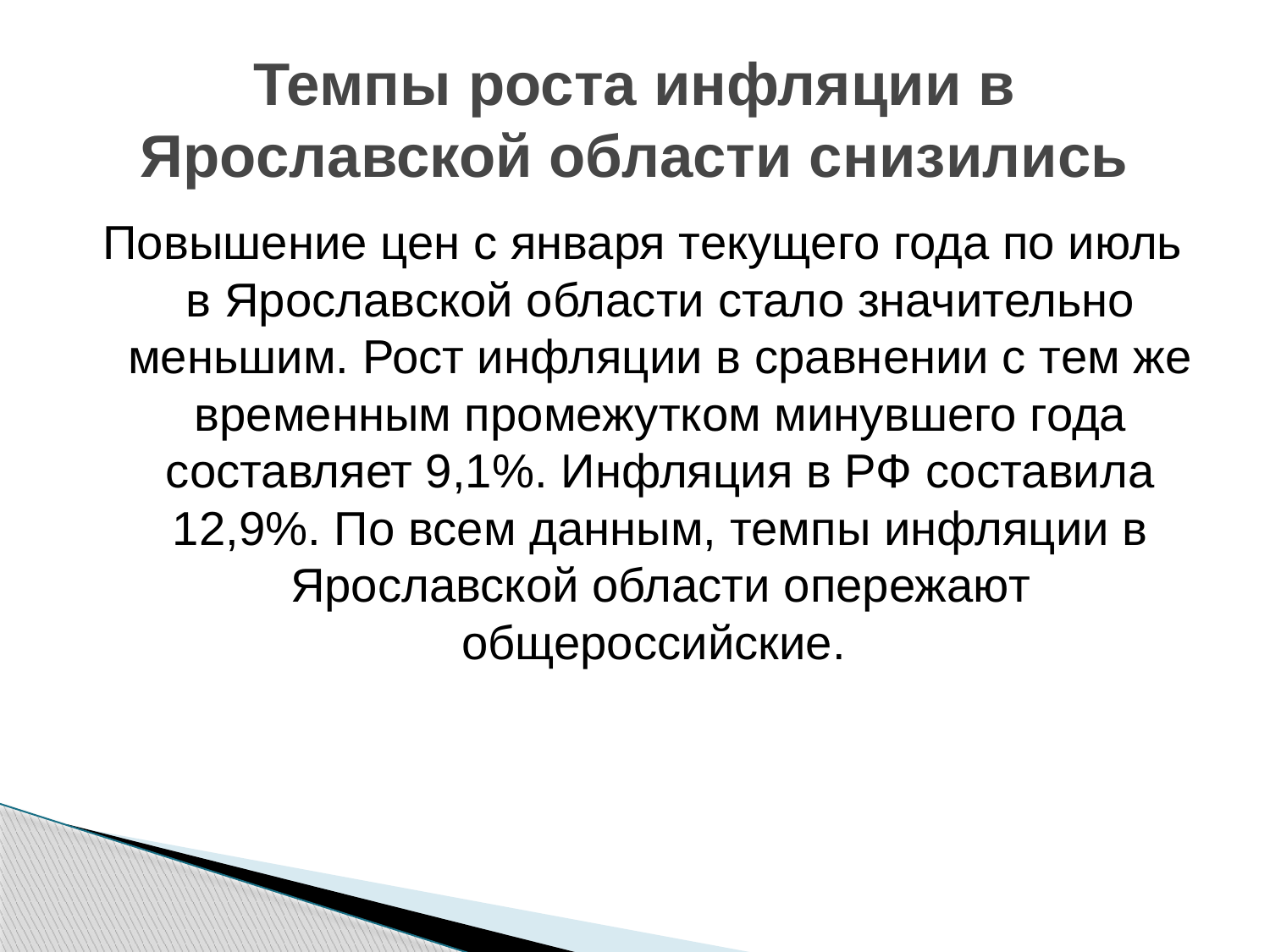

# Темпы роста инфляции в Ярославской области снизились
Повышение цен с января текущего года по июль в Ярославской области стало значительно меньшим. Рост инфляции в сравнении с тем же временным промежутком минувшего года составляет 9,1%. Инфляция в РФ составила 12,9%. По всем данным, темпы инфляции в Ярославской области опережают общероссийские.